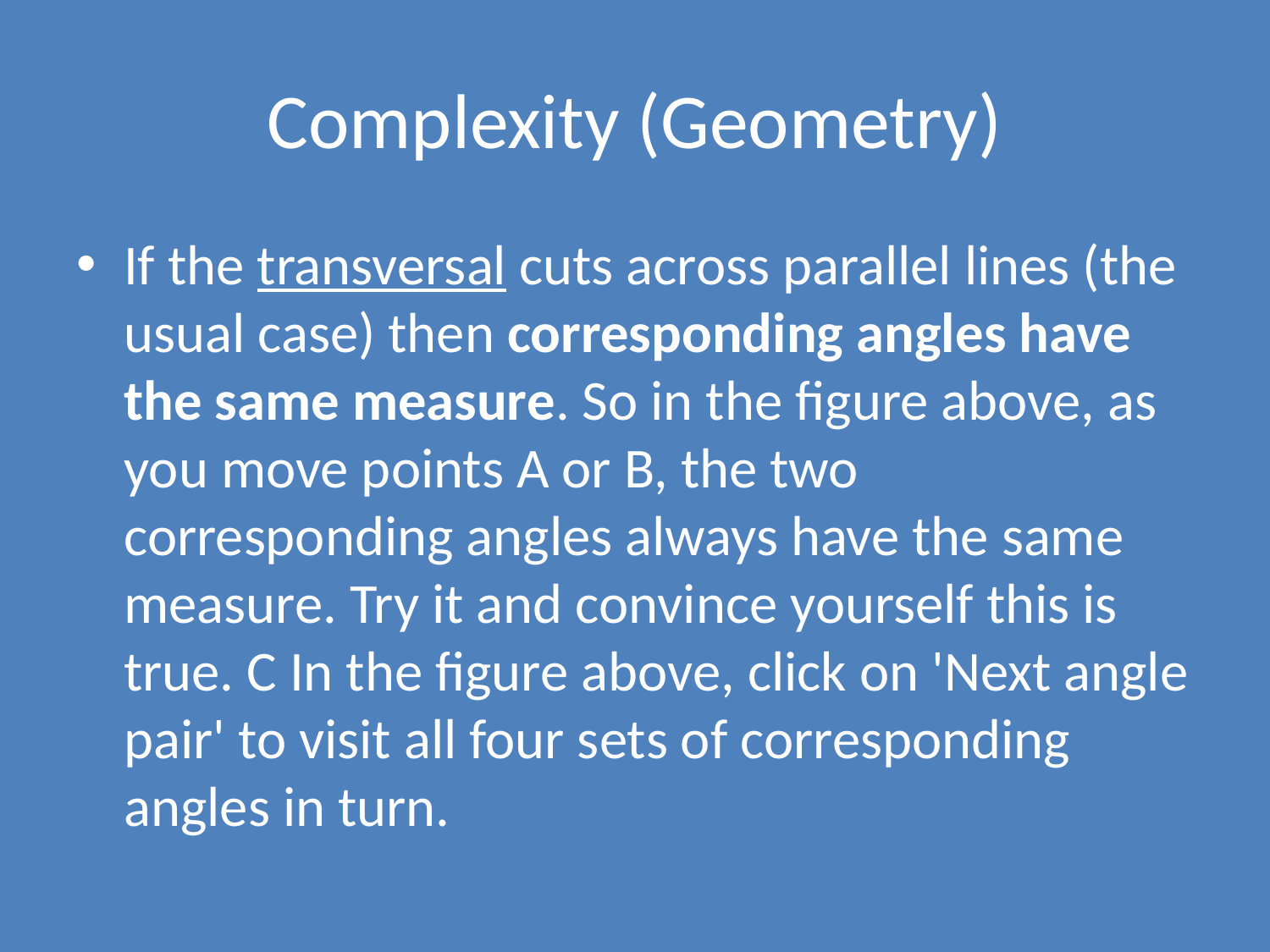

# Complexity (Geometry)
If the transversal cuts across parallel lines (the usual case) then corresponding angles have the same measure. So in the figure above, as you move points A or B, the two corresponding angles always have the same measure. Try it and convince yourself this is true. C In the figure above, click on 'Next angle pair' to visit all four sets of corresponding angles in turn.